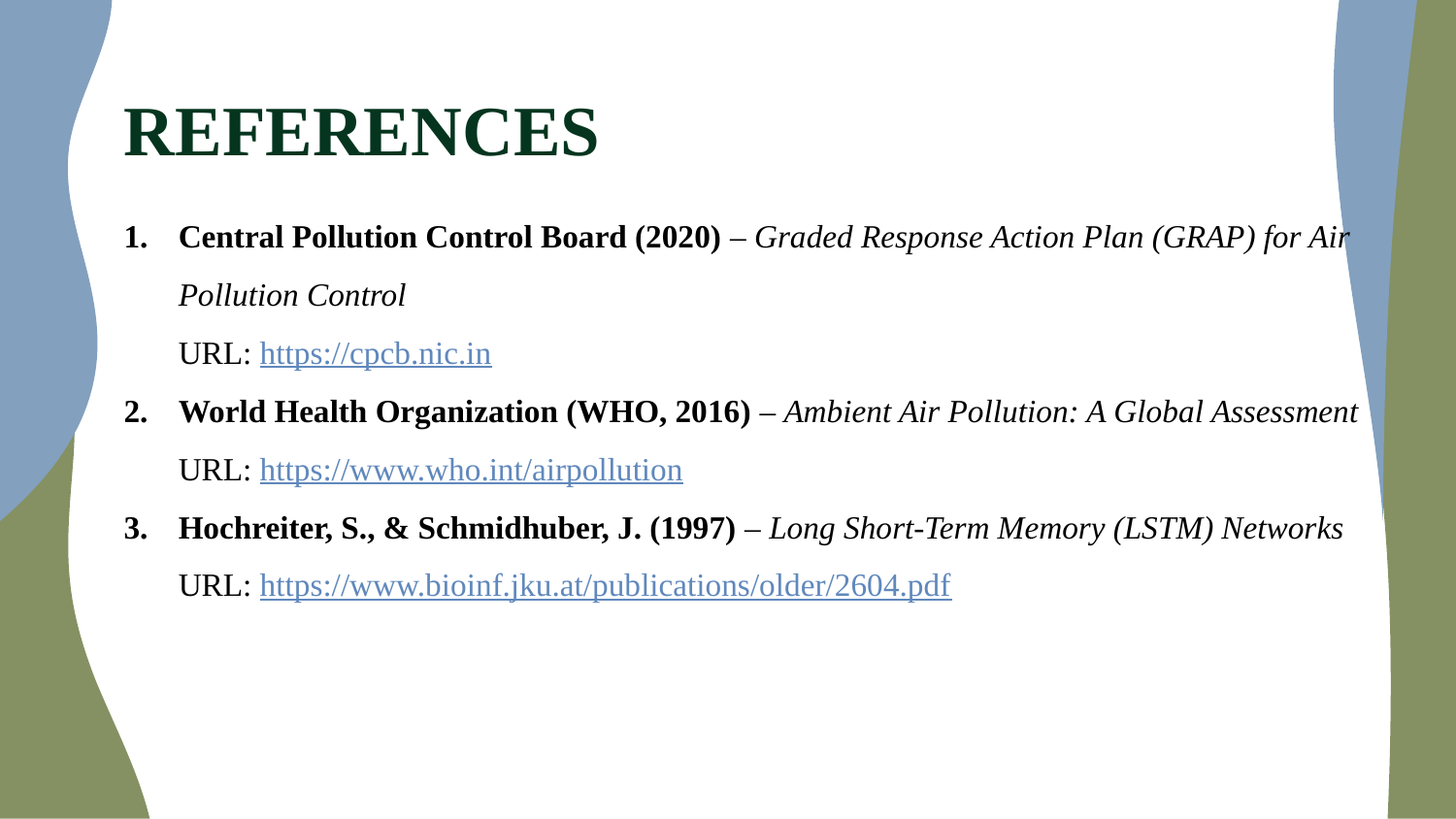

# REFERENCES
Central Pollution Control Board (2020) – Graded Response Action Plan (GRAP) for Air Pollution Control
URL: https://cpcb.nic.in
World Health Organization (WHO, 2016) – Ambient Air Pollution: A Global Assessment
URL: https://www.who.int/airpollution
Hochreiter, S., & Schmidhuber, J. (1997) – Long Short-Term Memory (LSTM) Networks
URL: https://www.bioinf.jku.at/publications/older/2604.pdf